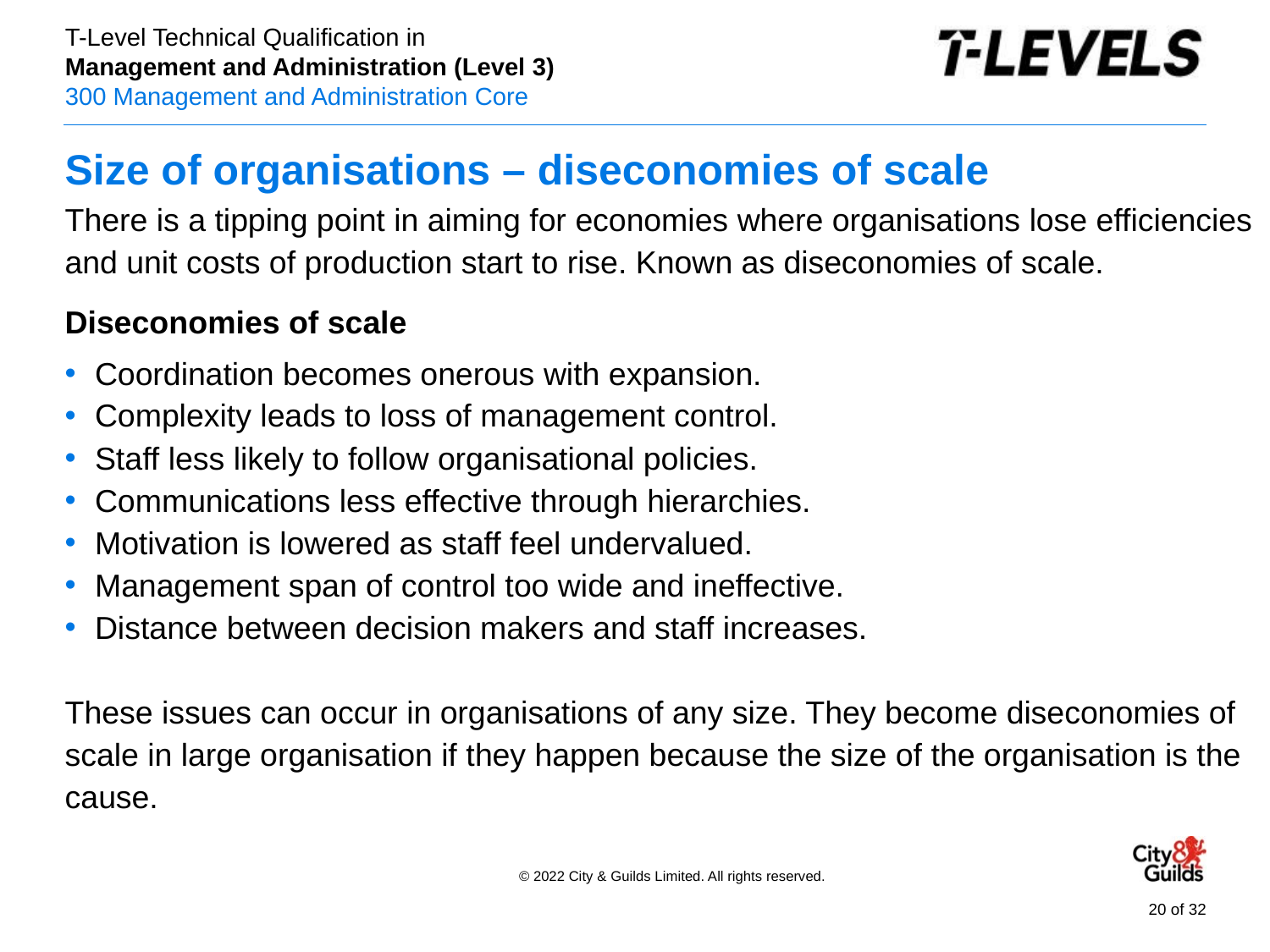

# Size of organisations – diseconomies of scale
There is a tipping point in aiming for economies where organisations lose efficiencies and unit costs of production start to rise. Known as diseconomies of scale.
Diseconomies of scale
Coordination becomes onerous with expansion.
Complexity leads to loss of management control.
Staff less likely to follow organisational policies.
Communications less effective through hierarchies.
Motivation is lowered as staff feel undervalued.
Management span of control too wide and ineffective.
Distance between decision makers and staff increases.

These issues can occur in organisations of any size. They become diseconomies of scale in large organisation if they happen because the size of the organisation is the cause.